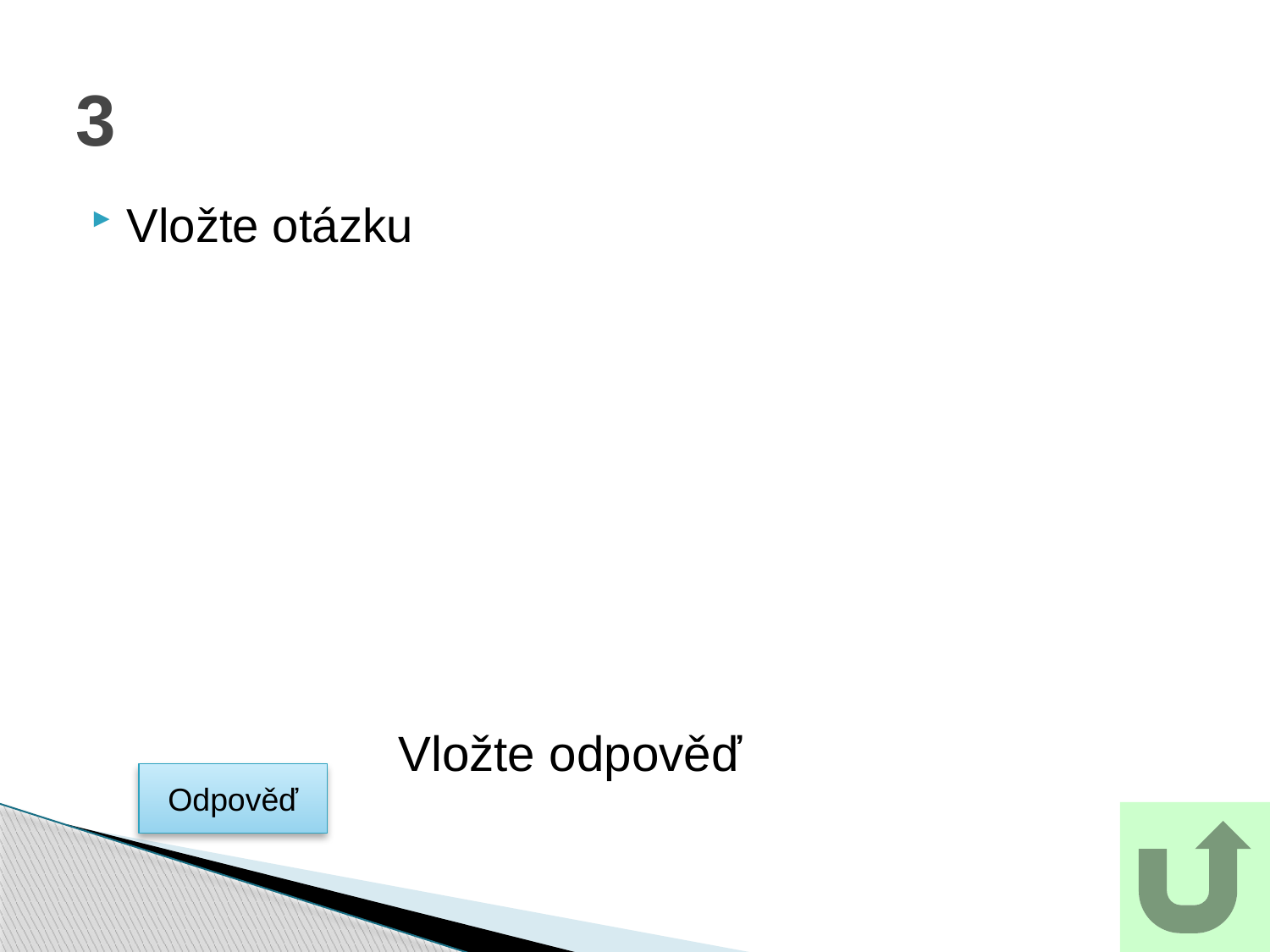

# 3
Vložte otázku

Vložte odpověď

Odpověď